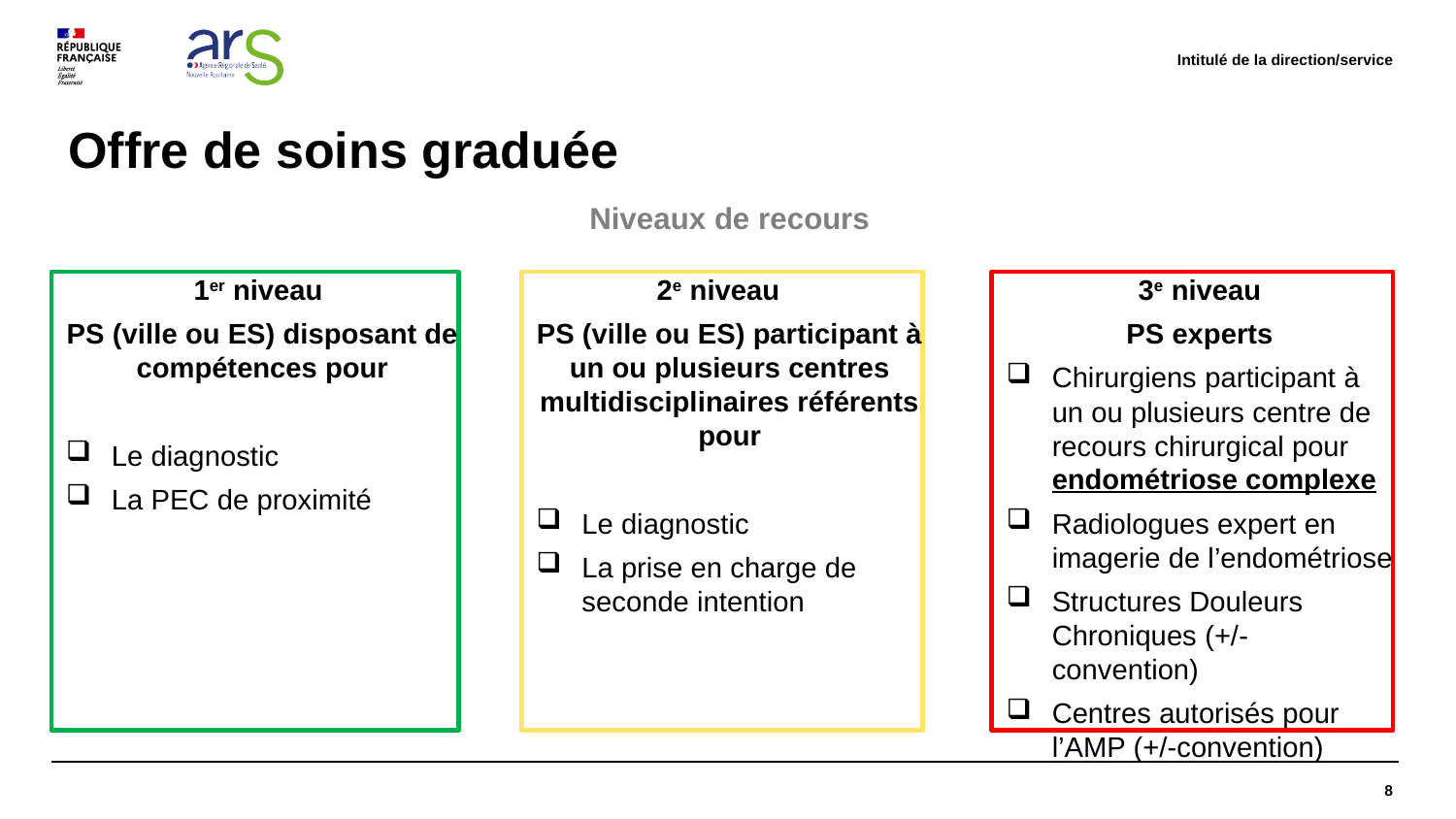

Intitulé de la direction/service
# Offre de soins graduée
Niveaux de recours
1er niveau
PS (ville ou ES) disposant de compétences pour

Le diagnostic
La PEC de proximité
2e niveau
PS (ville ou ES) participant à un ou plusieurs centres multidisciplinaires référents pour

Le diagnostic
La prise en charge de seconde intention
3e niveau
PS experts
Chirurgiens participant à un ou plusieurs centre de recours chirurgical pour endométriose complexe
Radiologues expert en imagerie de l’endométriose
Structures Douleurs Chroniques (+/-convention)
Centres autorisés pour l’AMP (+/-convention)

8